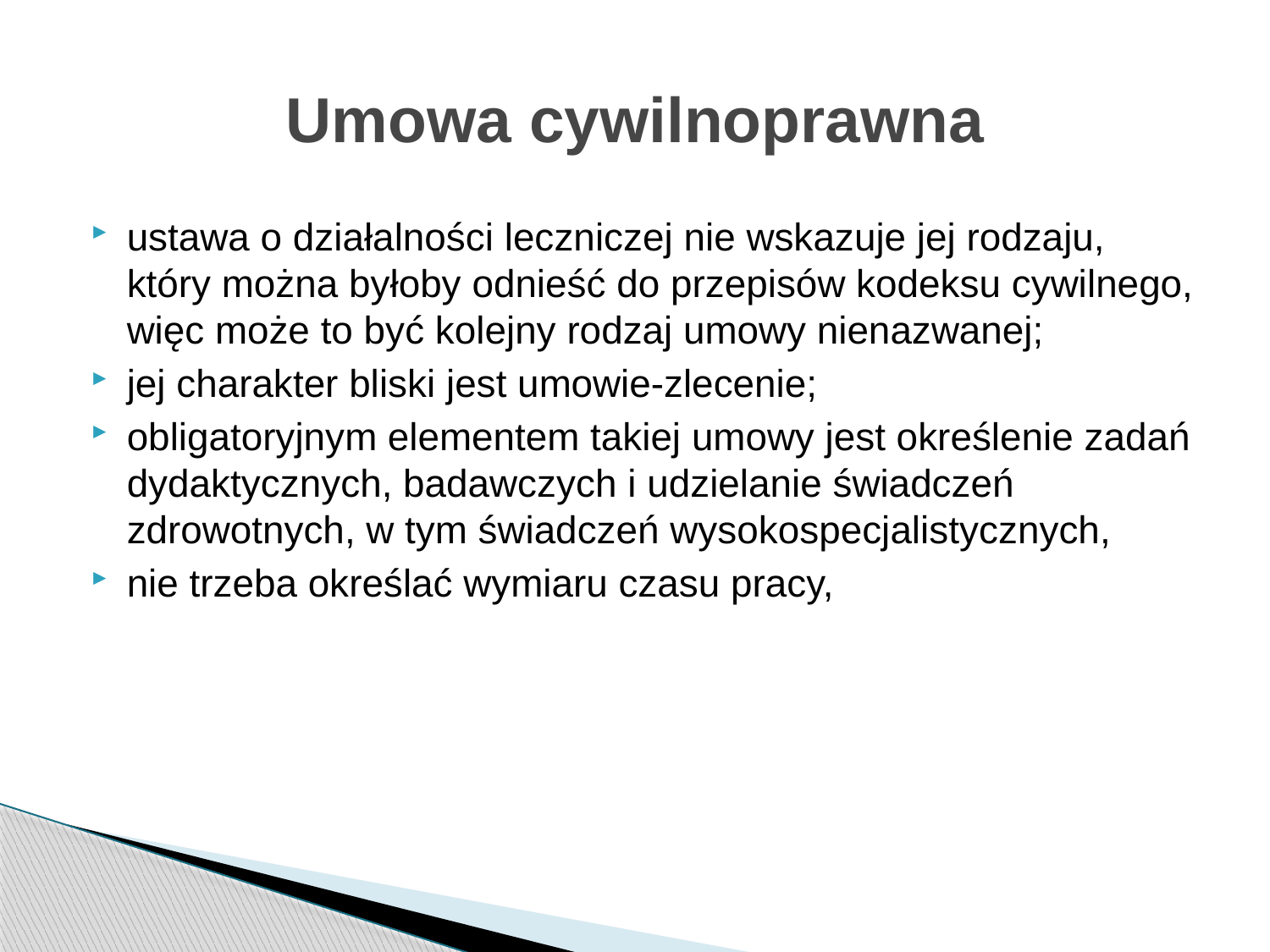

# Umowa cywilnoprawna
ustawa o działalności leczniczej nie wskazuje jej rodzaju, który można byłoby odnieść do przepisów kodeksu cywilnego, więc może to być kolejny rodzaj umowy nienazwanej;
jej charakter bliski jest umowie-zlecenie;
obligatoryjnym elementem takiej umowy jest określenie zadań dydaktycznych, badawczych i udzielanie świadczeń zdrowotnych, w tym świadczeń wysokospecjalistycznych,
nie trzeba określać wymiaru czasu pracy,